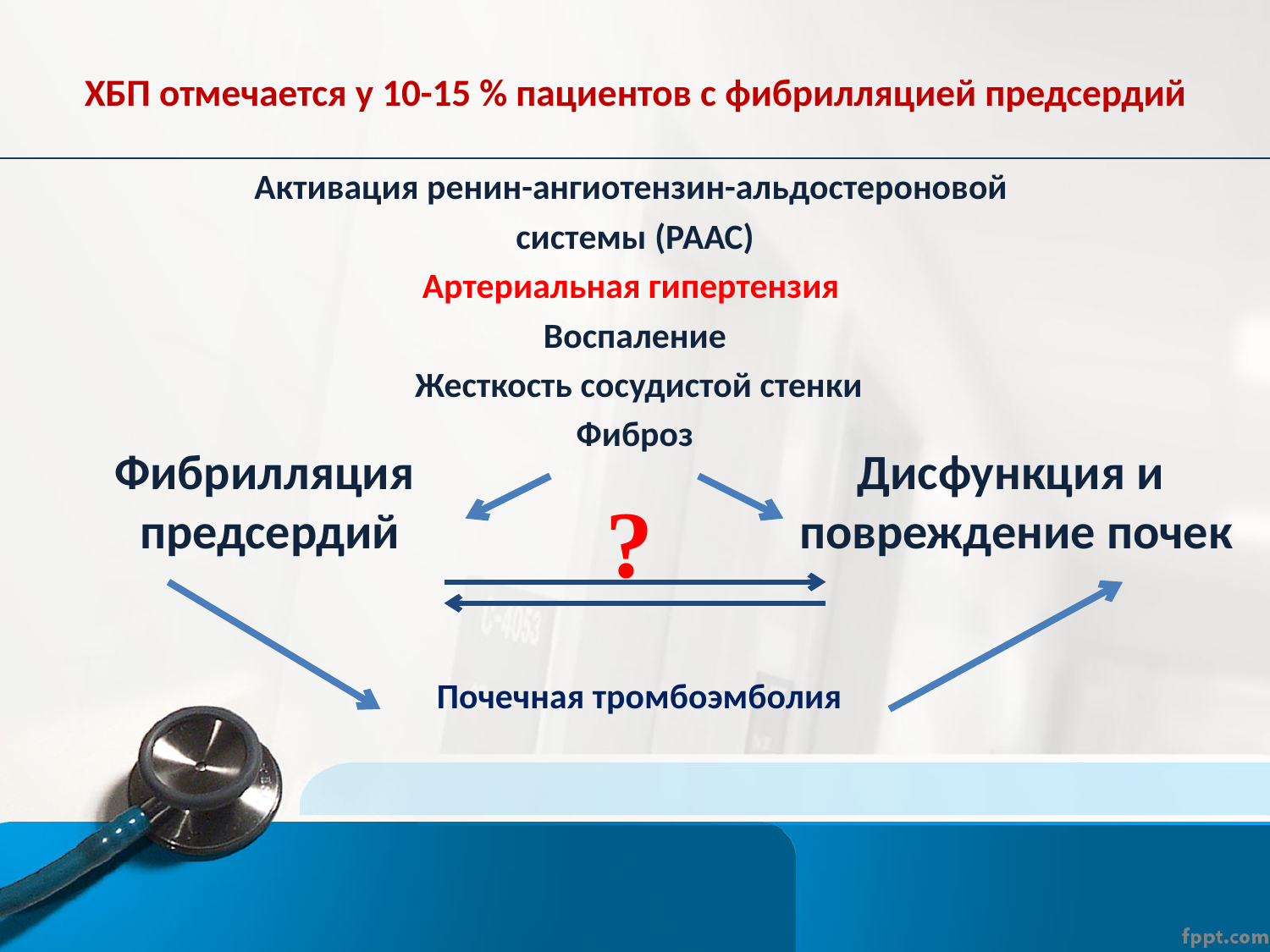

# ХБП отмечается у 10-15 % пациентов с фибрилляцией предсердий
Активация ренин-ангиотензин-альдостероновой
системы (РААС)
Артериальная гипертензия
Воспаление
 Жесткость сосудистой стенки
Фиброз

Фибрилляция
предсердий
Дисфункция и
повреждение почек
?
Почечная тромбоэмболия